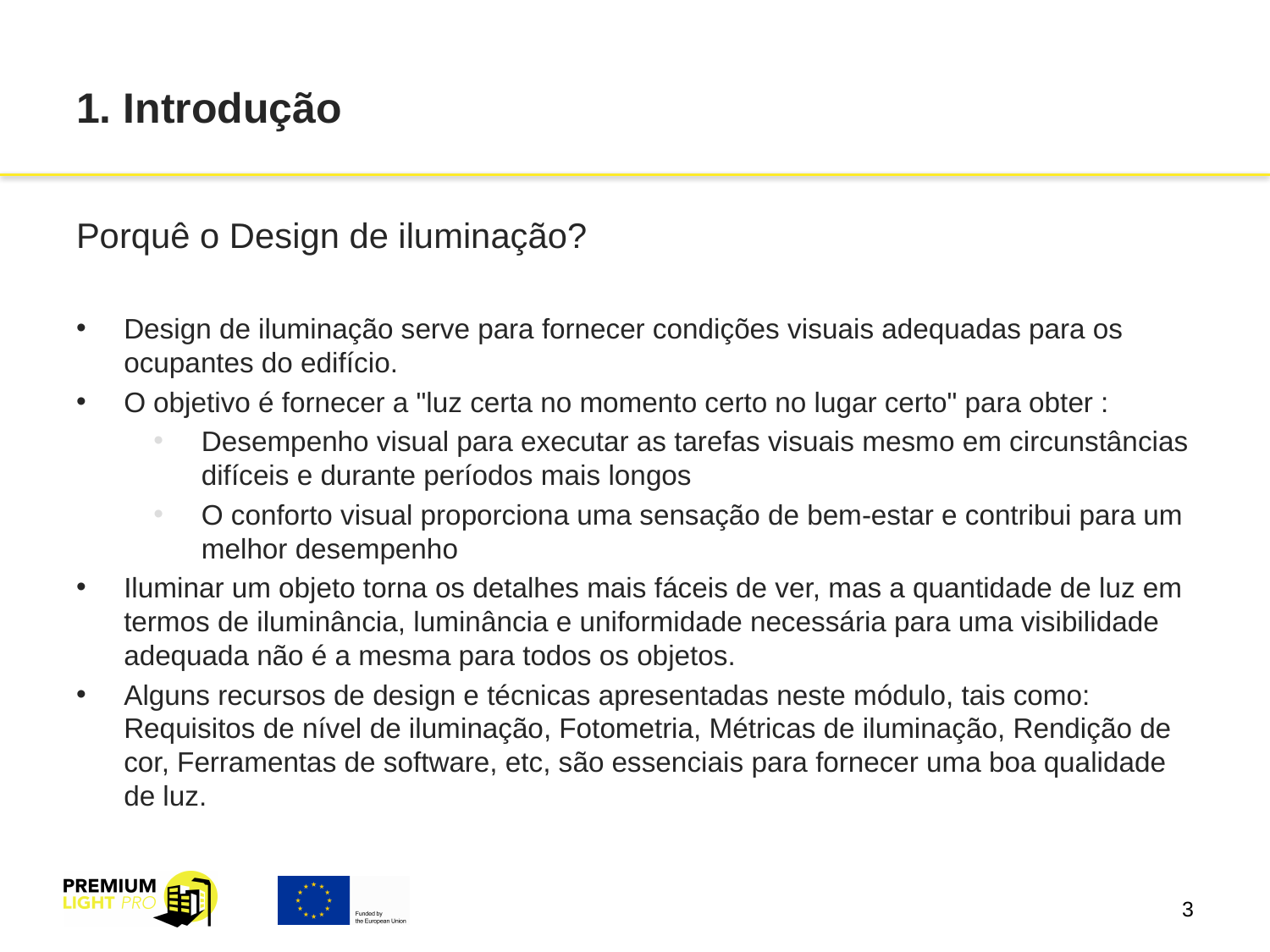

# 1. Introdução
Porquê o Design de iluminação?

Design de iluminação serve para fornecer condições visuais adequadas para os ocupantes do edifício.
O objetivo é fornecer a "luz certa no momento certo no lugar certo" para obter :
Desempenho visual para executar as tarefas visuais mesmo em circunstâncias difíceis e durante períodos mais longos
O conforto visual proporciona uma sensação de bem-estar e contribui para um melhor desempenho
Iluminar um objeto torna os detalhes mais fáceis de ver, mas a quantidade de luz em termos de iluminância, luminância e uniformidade necessária para uma visibilidade adequada não é a mesma para todos os objetos.
Alguns recursos de design e técnicas apresentadas neste módulo, tais como: Requisitos de nível de iluminação, Fotometria, Métricas de iluminação, Rendição de cor, Ferramentas de software, etc, são essenciais para fornecer uma boa qualidade de luz.